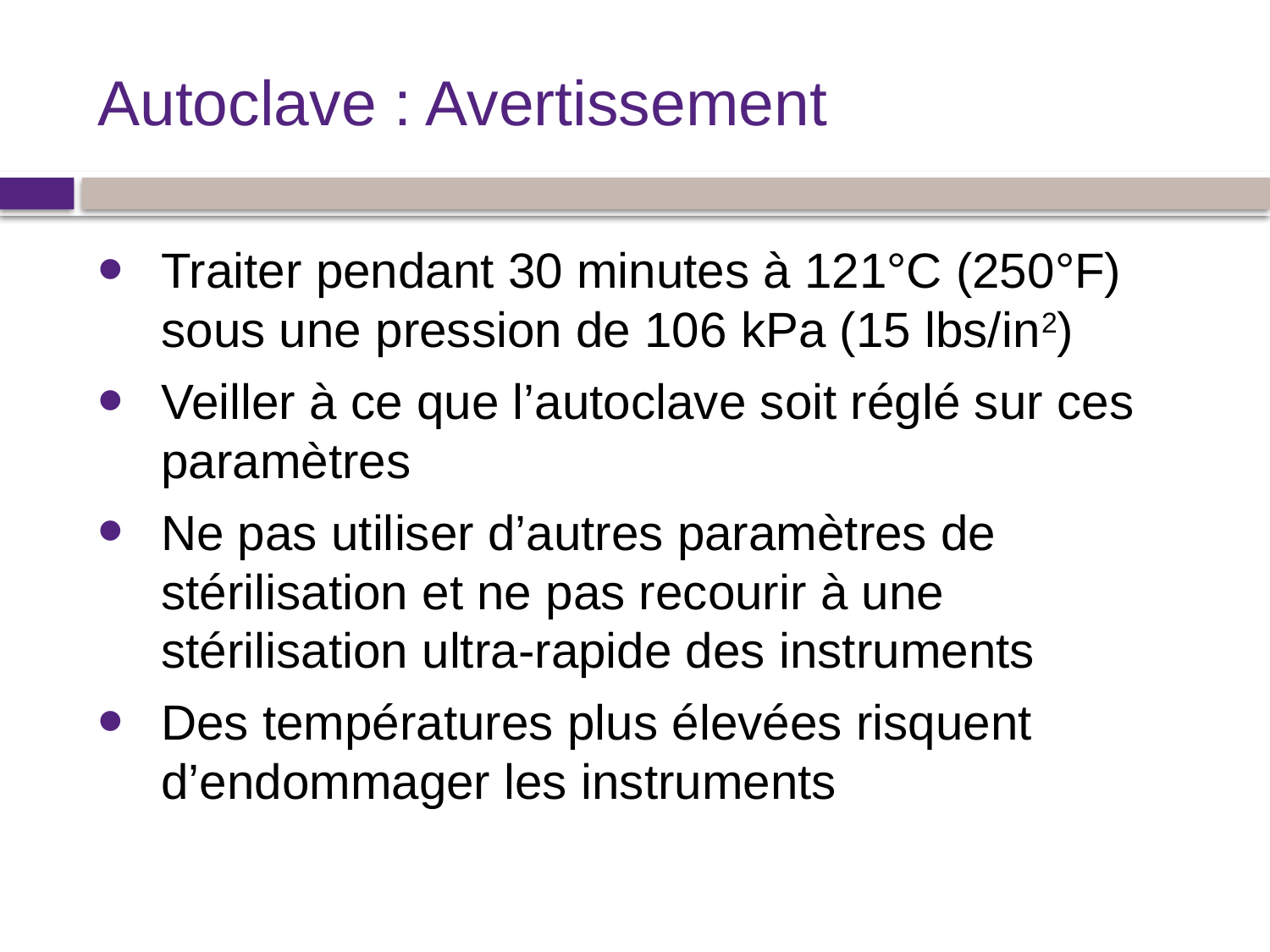

# Autoclave : Avertissement
Traiter pendant 30 minutes à 121°C (250°F) sous une pression de 106 kPa (15 lbs/in2)
Veiller à ce que l’autoclave soit réglé sur ces paramètres
Ne pas utiliser d’autres paramètres de stérilisation et ne pas recourir à une stérilisation ultra-rapide des instruments
Des températures plus élevées risquent d’endommager les instruments